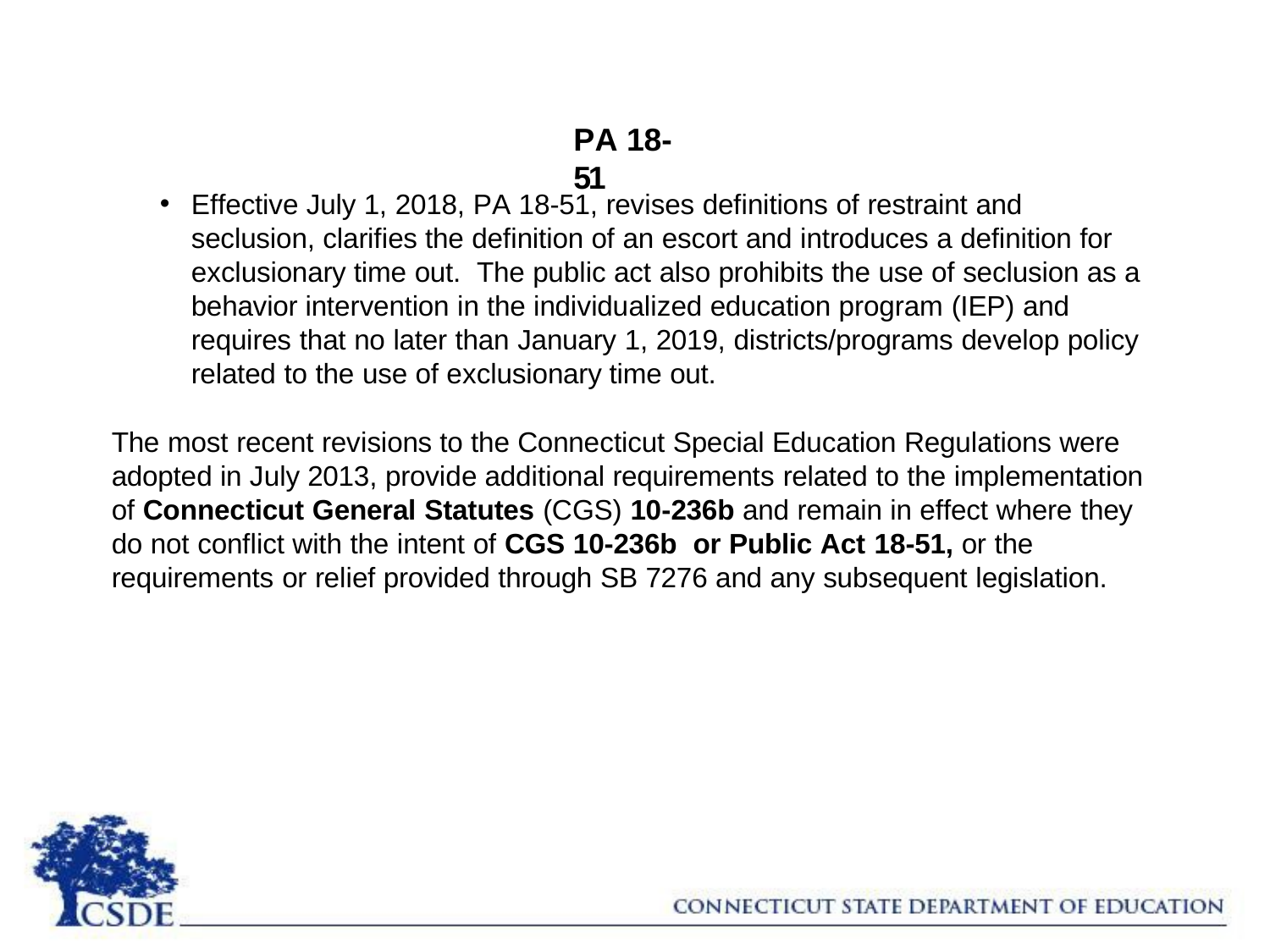

PA 18-51
Effective July 1, 2018, PA 18-51, revises definitions of restraint and seclusion, clarifies the definition of an escort and introduces a definition for exclusionary time out.  The public act also prohibits the use of seclusion as a behavior intervention in the individualized education program (IEP) and requires that no later than January 1, 2019, districts/programs develop policy related to the use of exclusionary time out.

The most recent revisions to the Connecticut Special Education Regulations were adopted in July 2013, provide additional requirements related to the implementation of Connecticut General Statutes (CGS) 10-236b and remain in effect where they do not conflict with the intent of CGS 10-236b  or Public Act 18-51, or the requirements or relief provided through SB 7276 and any subsequent legislation.